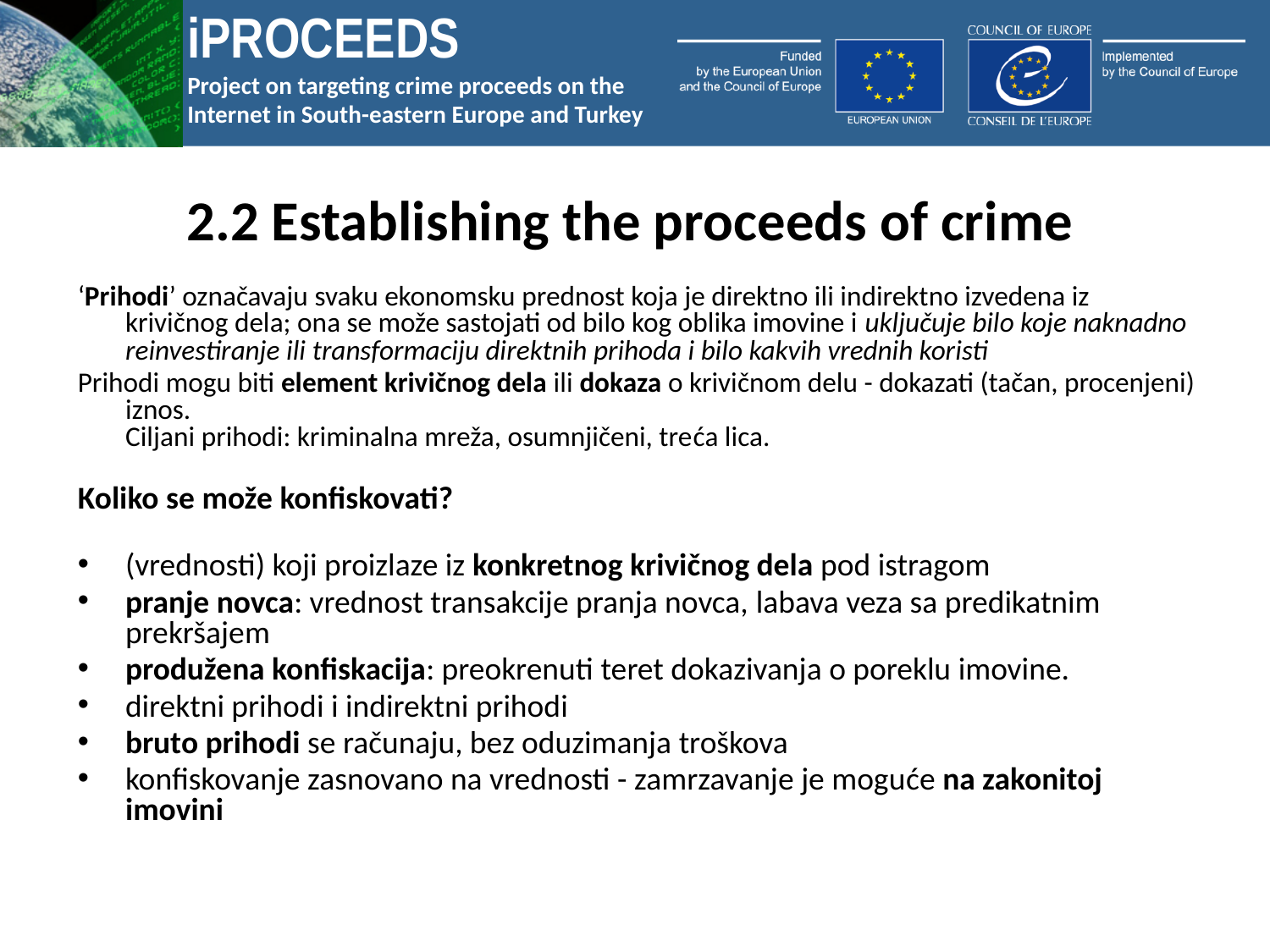

# 2.2 Establishing the proceeds of crime
‘Prihodi’ označavaju svaku ekonomsku prednost koja je direktno ili indirektno izvedena iz krivičnog dela; ona se može sastojati od bilo kog oblika imovine i uključuje bilo koje naknadno reinvestiranje ili transformaciju direktnih prihoda i bilo kakvih vrednih koristi
Prihodi mogu biti element krivičnog dela ili dokaza o krivičnom delu - dokazati (tačan, procenjeni) iznos.
Ciljani prihodi: kriminalna mreža, osumnjičeni, treća lica.

Koliko se može konfiskovati?
(vrednosti) koji proizlaze iz konkretnog krivičnog dela pod istragom
pranje novca: vrednost transakcije pranja novca, labava veza sa predikatnim prekršajem
produžena konfiskacija: preokrenuti teret dokazivanja o poreklu imovine.
direktni prihodi i indirektni prihodi
bruto prihodi se računaju, bez oduzimanja troškova
konfiskovanje zasnovano na vrednosti - zamrzavanje je moguće na zakonitoj imovini